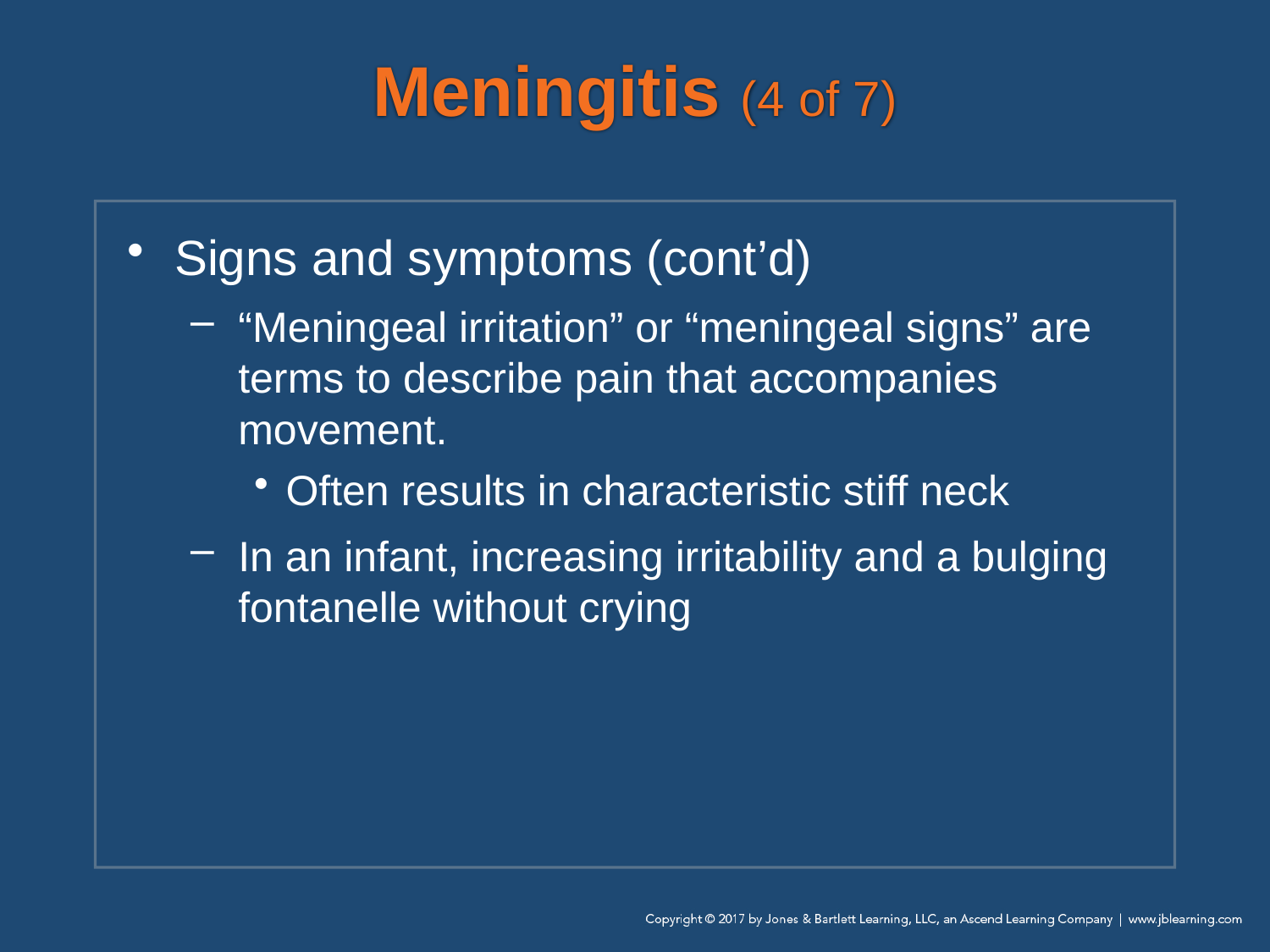

# Meningitis (4 of 7)
Signs and symptoms (cont’d)
“Meningeal irritation” or “meningeal signs” are terms to describe pain that accompanies movement.
Often results in characteristic stiff neck
In an infant, increasing irritability and a bulging fontanelle without crying